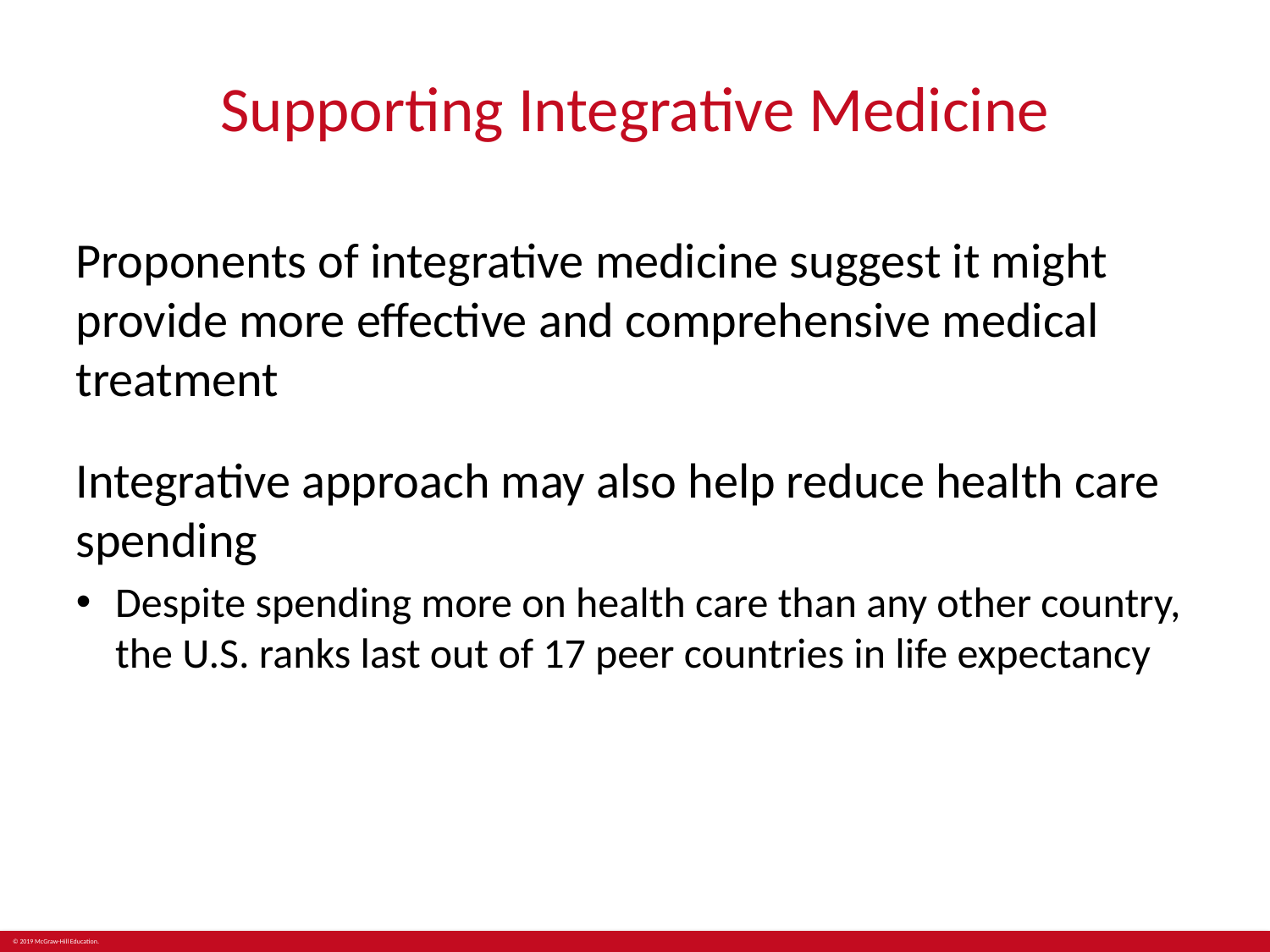

# Supporting Integrative Medicine
Proponents of integrative medicine suggest it might provide more effective and comprehensive medical treatment
Integrative approach may also help reduce health care spending
Despite spending more on health care than any other country, the U.S. ranks last out of 17 peer countries in life expectancy